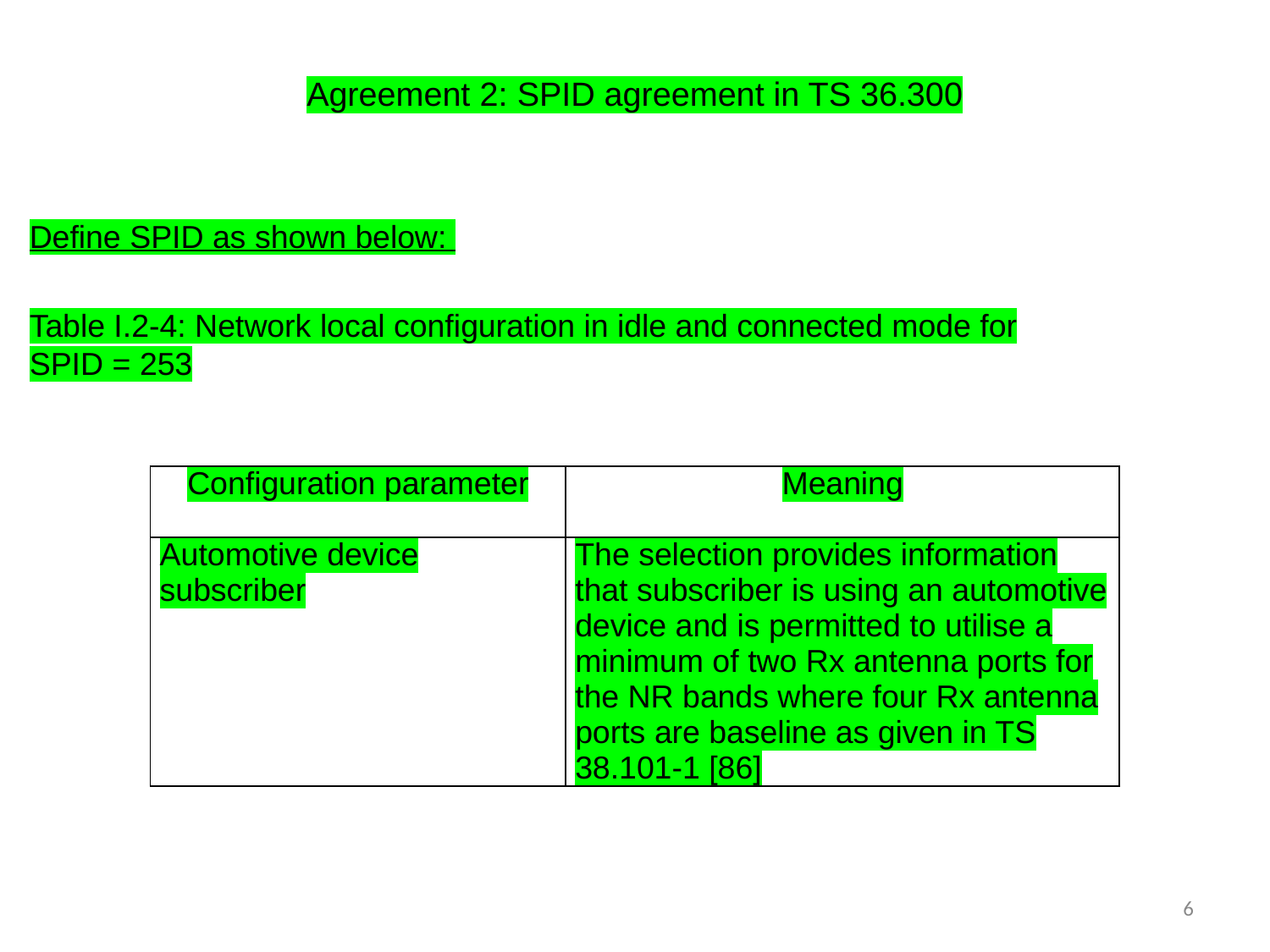

# Agreement 2: SPID agreement in TS 36.300

Define SPID as shown below:

Table I.2-4: Network local configuration in idle and connected mode for SPID = 253

| Configuration parameter | Meaning |
| --- | --- |
| Automotive device subscriber | The selection provides information that subscriber is using an automotive device and is permitted to utilise a minimum of two Rx antenna ports for the NR bands where four Rx antenna ports are baseline as given in TS 38.101-1 [86] |
6